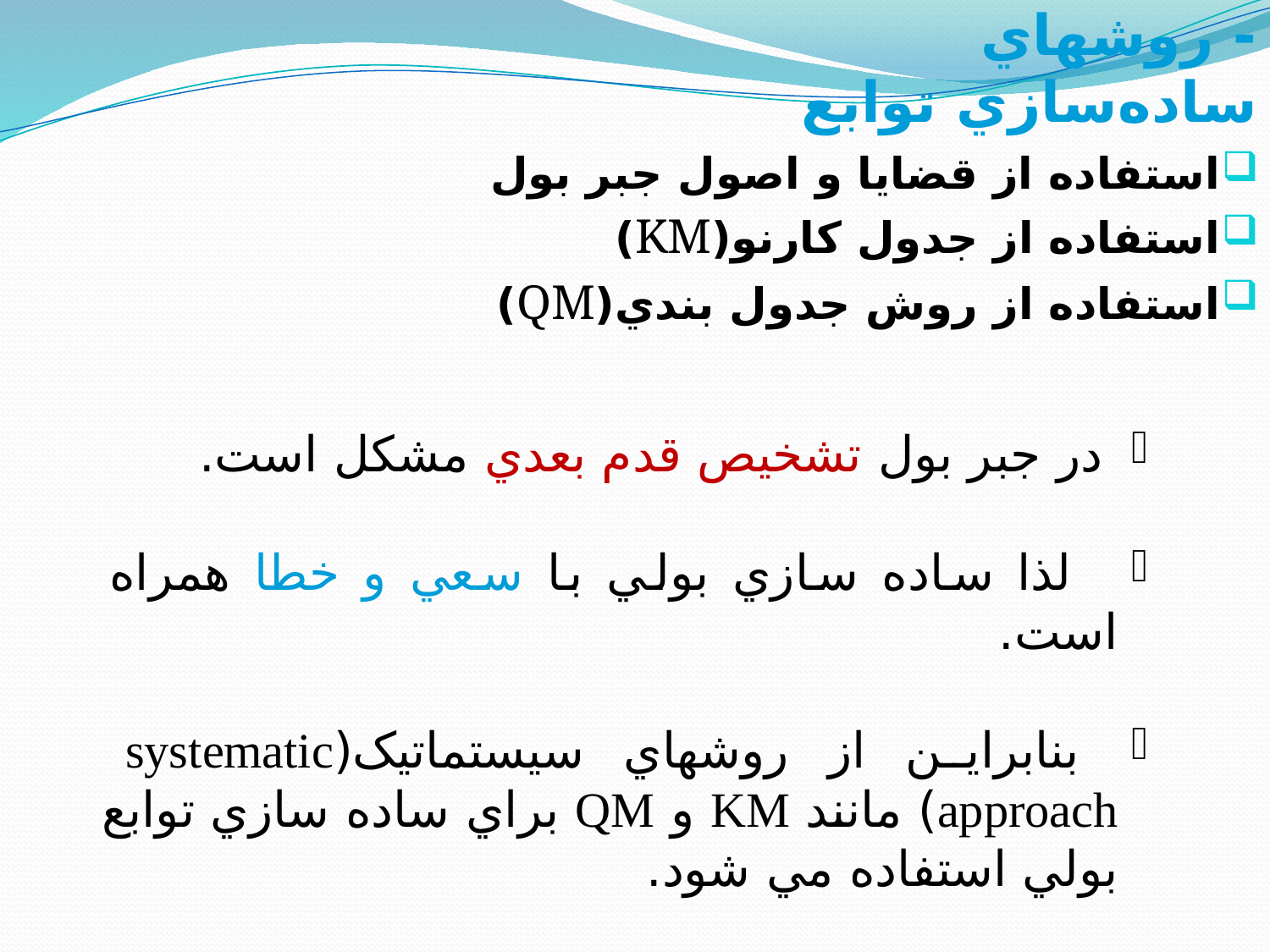

- روشهاي ساده‌سازي توابع
استفاده از قضايا و اصول جبر بول
استفاده از جدول كارنو(KM)
استفاده از روش جدول بندي(QM)
 در جبر بول تشخيص قدم بعدي مشکل است.

  لذا ساده سازي بولي با سعي و خطا همراه است.

 بنابراين از روشهاي سيستماتيک(systematic approach) مانند KM و QM براي ساده سازي توابع بولي استفاده مي شود.